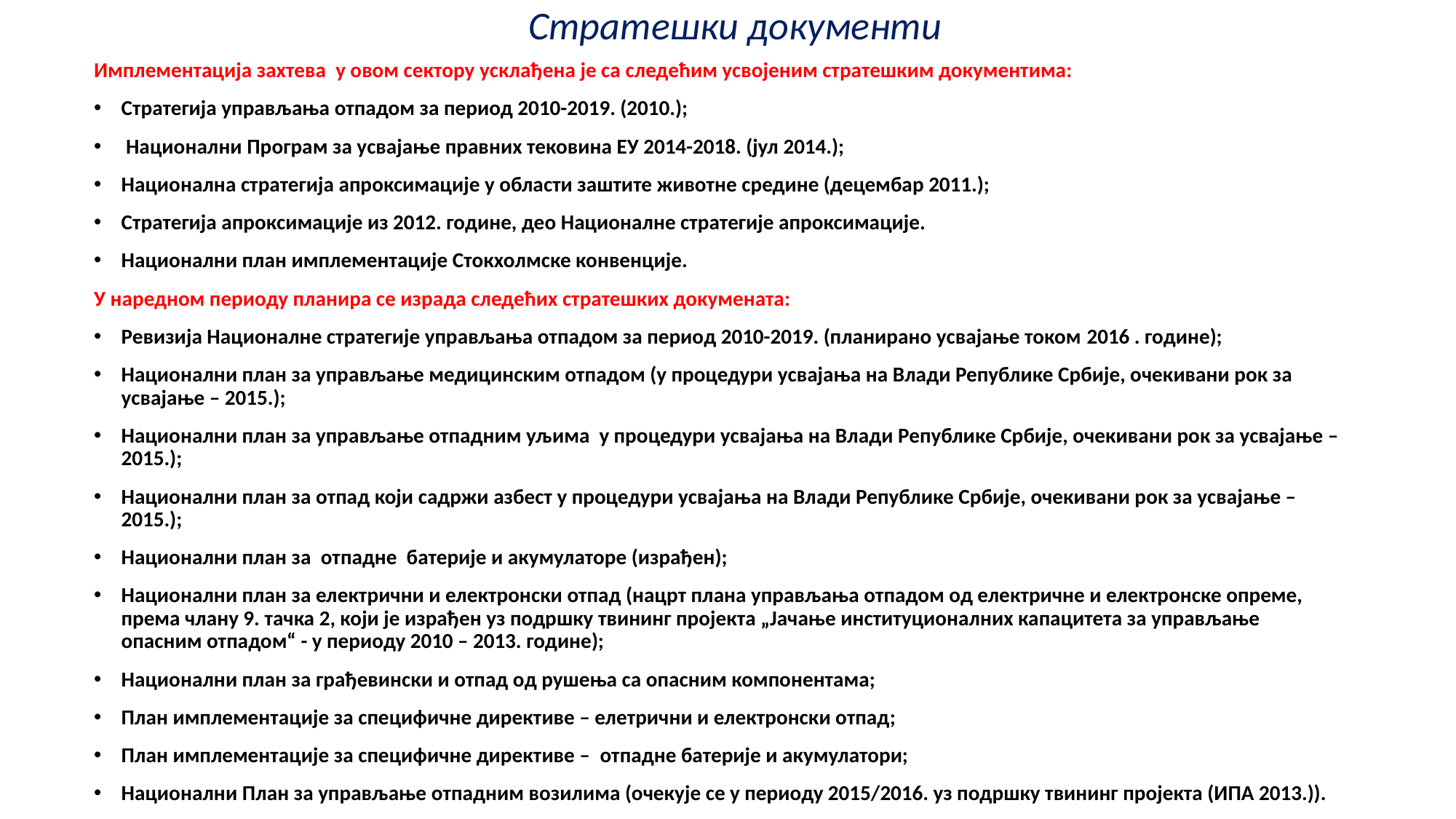

# Стрaтешки документи
Имплементација захтева  у овом сектору усклађена је са следећим усвојеним стратешким документима:
Стратегија управљања отпадом за период 2010-2019. (2010.);
 Национални Програм за усвајање правних тековина ЕУ 2014-2018. (јул 2014.);
Национална стратегија апроксимације у области заштите животне средине (децембар 2011.);
Стратегија апроксимације из 2012. године, део Националне стратегије апроксимације.
Национални план имплементације Стокхолмске конвенције.
У наредном периоду планира се израда следећих стратешких докумената:
Ревизија Националне стратегије управљања отпадом за период 2010-2019. (планирано усвајање током 2016 . године);
Национални план за управљање медицинским отпадом (у процедури усвајања на Влади Републике Србије, очекивани рок за усвајање – 2015.);
Национални план за управљање отпадним уљима  у процедури усвајања на Влади Републике Србије, очекивани рок за усвајање – 2015.);
Национални план за отпад који садржи азбест у процедури усвајања на Влади Републике Србије, очекивани рок за усвајање – 2015.);
Национални план за  отпадне  батерије и акумулаторе (израђен);
Национални план за електрични и електронски отпад (нацрт плана управљања отпадом од електричне и електронске опреме, према члану 9. тачка 2, који је израђен уз подршку твининг пројекта „Јачање институционалних капацитета за управљање опасним отпадом“ - у периоду 2010 – 2013. године);
Национални план за грађевински и отпад од рушења са опасним компонентама;
План имплементације за специфичне директиве – елетрични и електронски отпад;
План имплементације за специфичне директиве –  отпадне батерије и акумулатори;
Национални План за управљање отпадним возилима (очекује се у периоду 2015/2016. уз подршку твининг пројекта (ИПА 2013.)).